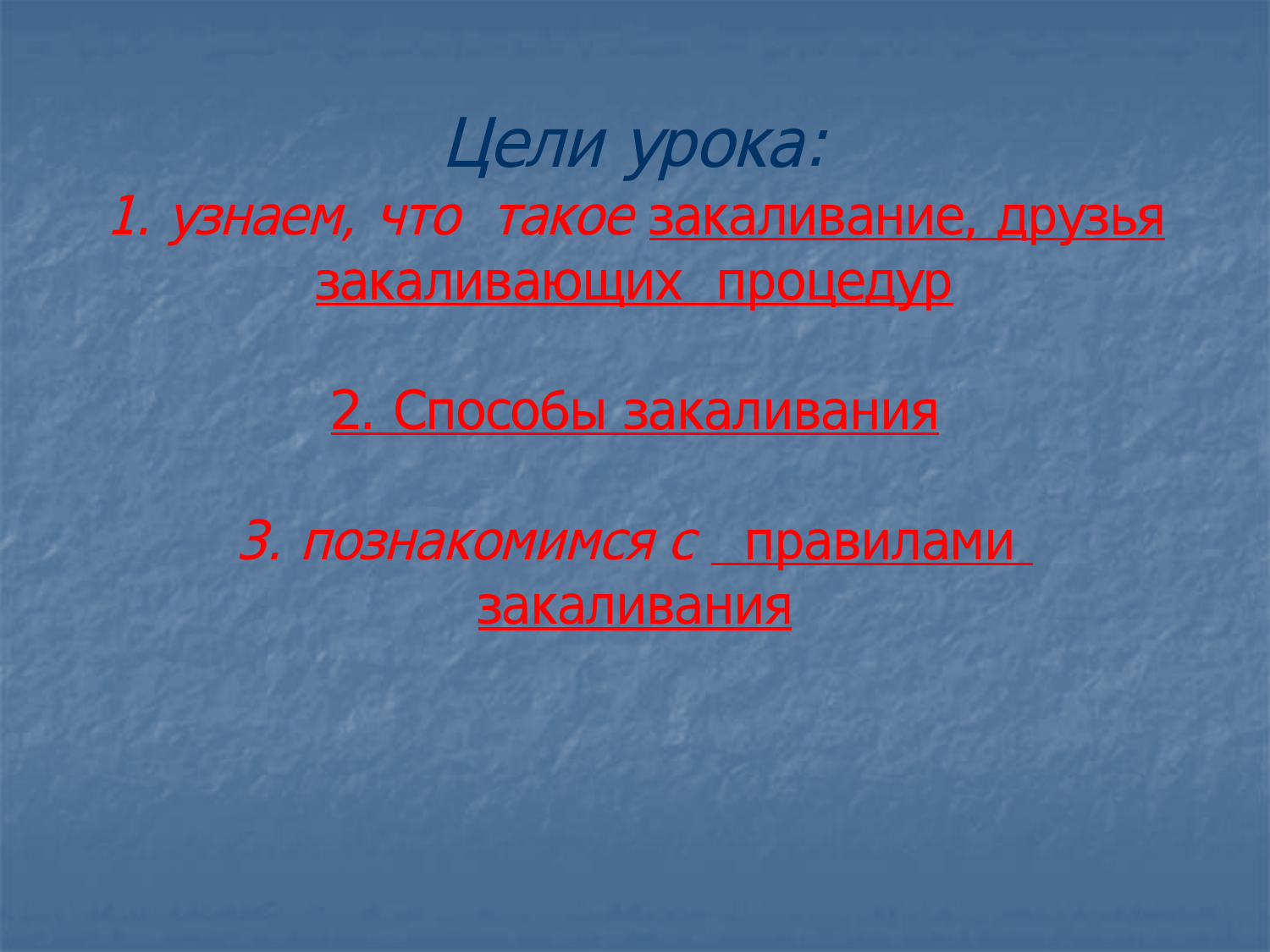

# Цели урока: 1. узнаем, что  такое закаливание, друзья закаливающих  процедур 2. Способы закаливания 3. познакомимся с   правилами  закаливания